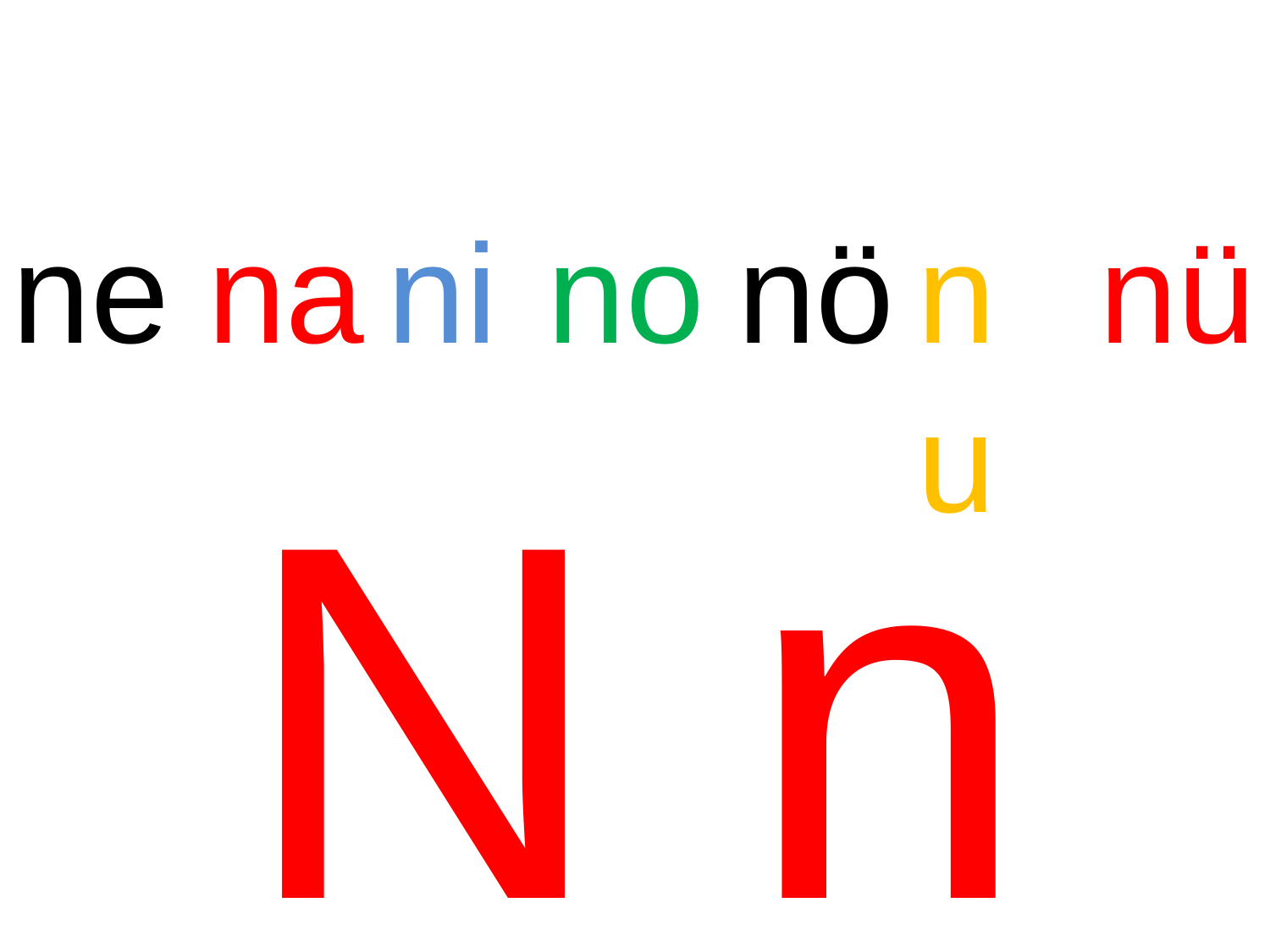

ne
na

ni
no
nö
nu
nü
N n